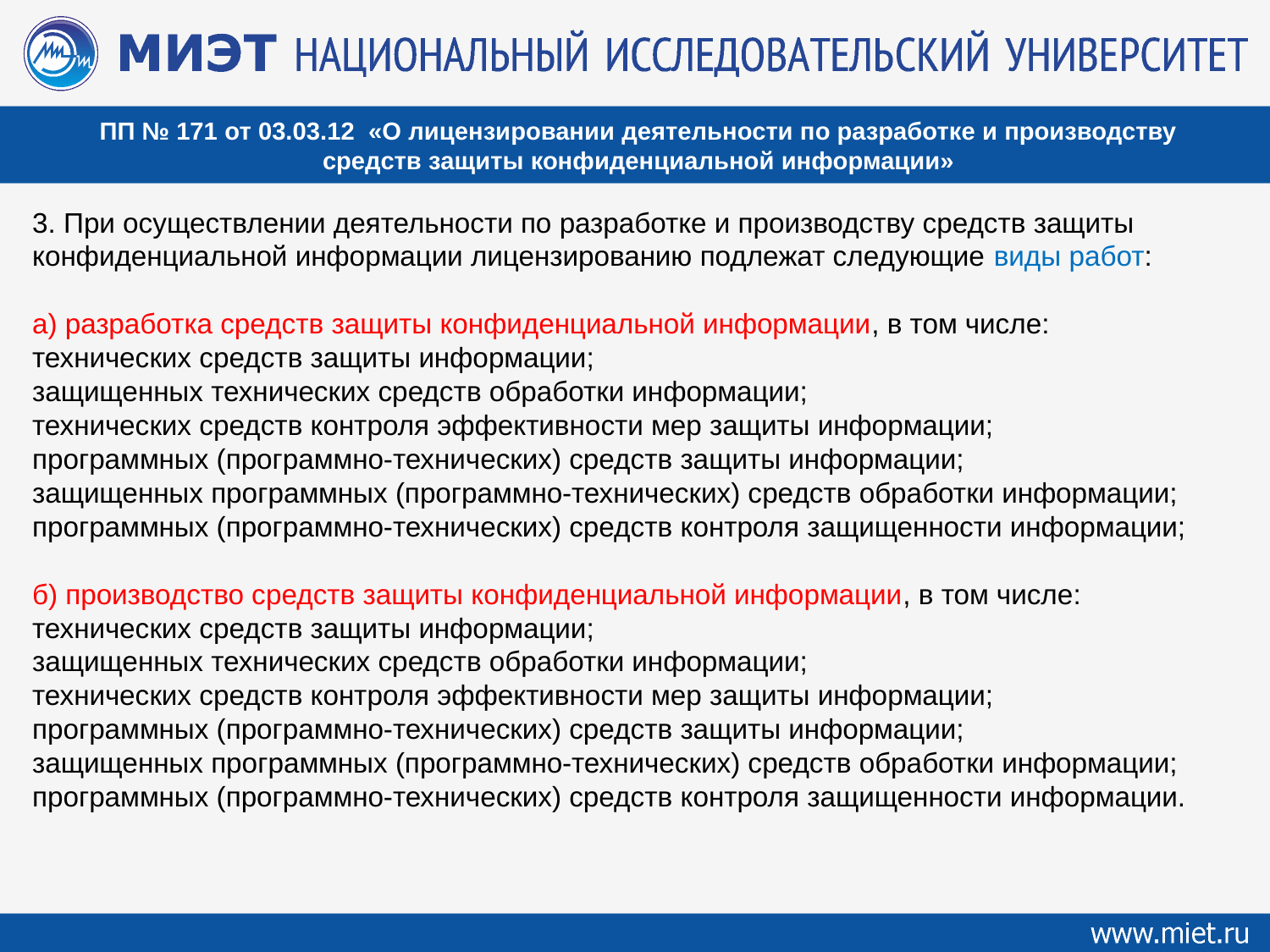

ПП № 171 от 03.03.12  «О лицензировании деятельности по разработке и производству
 средств защиты конфиденциальной информации»
3. При осуществлении деятельности по разработке и производству средств защиты конфиденциальной информации лицензированию подлежат следующие виды работ:

а) разработка средств защиты конфиденциальной информации, в том числе:
технических средств защиты информации;
защищенных технических средств обработки информации;
технических средств контроля эффективности мер защиты информации;
программных (программно-технических) средств защиты информации;
защищенных программных (программно-технических) средств обработки информации;
программных (программно-технических) средств контроля защищенности информации;

б) производство средств защиты конфиденциальной информации, в том числе:
технических средств защиты информации;
защищенных технических средств обработки информации;
технических средств контроля эффективности мер защиты информации;
программных (программно-технических) средств защиты информации;
защищенных программных (программно-технических) средств обработки информации;
программных (программно-технических) средств контроля защищенности информации.